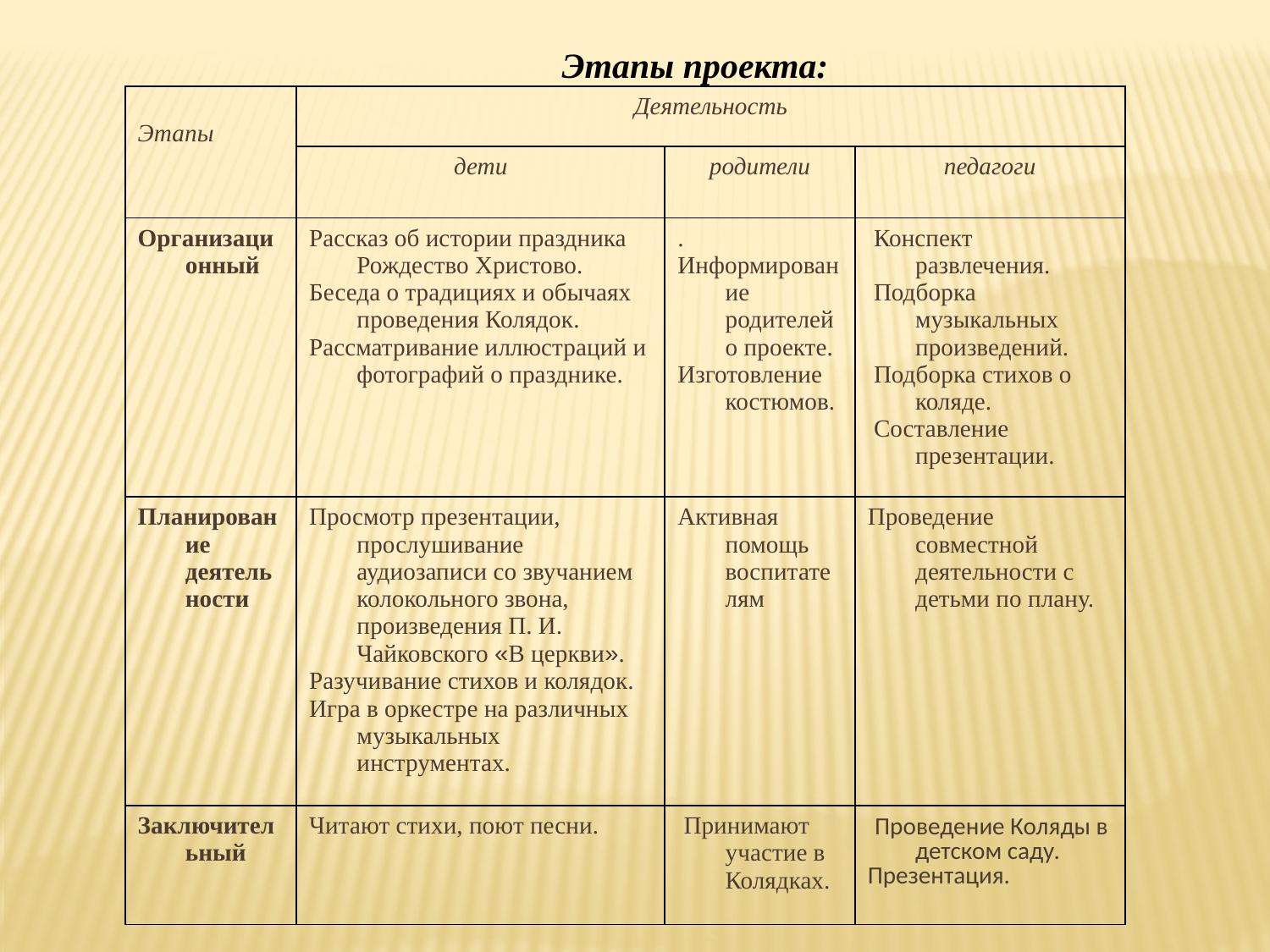

Этапы проекта:
| Этапы | Деятельность |  |  |
| --- | --- | --- | --- |
|  | дети | родители | педагоги |
| Организационный | Рассказ об истории праздника Рождество Христово. Беседа о традициях и обычаях проведения Колядок. Рассматривание иллюстраций и фотографий о празднике. | . Информирование родителей о проекте. Изготовление костюмов. | Конспект развлечения. Подборка музыкальных произведений. Подборка стихов о коляде. Составление презентации. |
| Планирование деятельности | Просмотр презентации, прослушивание аудиозаписи со звучанием колокольного звона, произведения П. И. Чайковского «В церкви». Разучивание стихов и колядок. Игра в оркестре на различных музыкальных инструментах. | Активная помощь воспитателям | Проведение совместной деятельности с детьми по плану. |
| Заключительный | Читают стихи, поют песни. | Принимают участие в Колядках. | Проведение Коляды в детском саду. Презентация. |